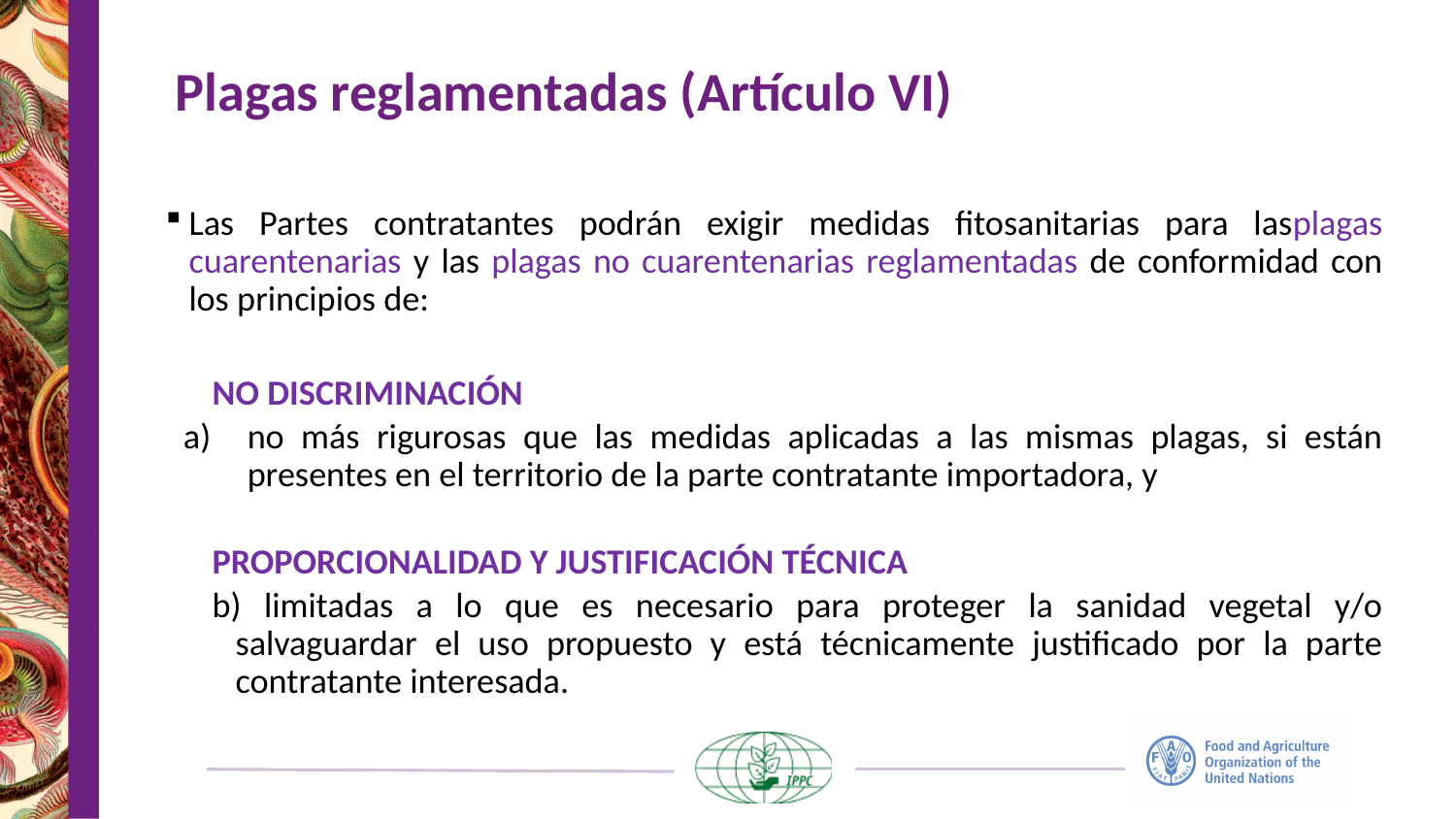

# Plagas reglamentadas (Artículo VI)

Las Partes contratantes podrán exigir medidas fitosanitarias para lasplagas cuarentenarias y las plagas no cuarentenarias reglamentadas de conformidad con los principios de:

No discriminación
no más rigurosas que las medidas aplicadas a las mismas plagas, si están presentes en el territorio de la parte contratante importadora, y

Proporcionalidad y justificación técnica
b) limitadas a lo que es necesario para proteger la sanidad vegetal y/o salvaguardar el uso propuesto y está técnicamente justificado por la parte contratante interesada.